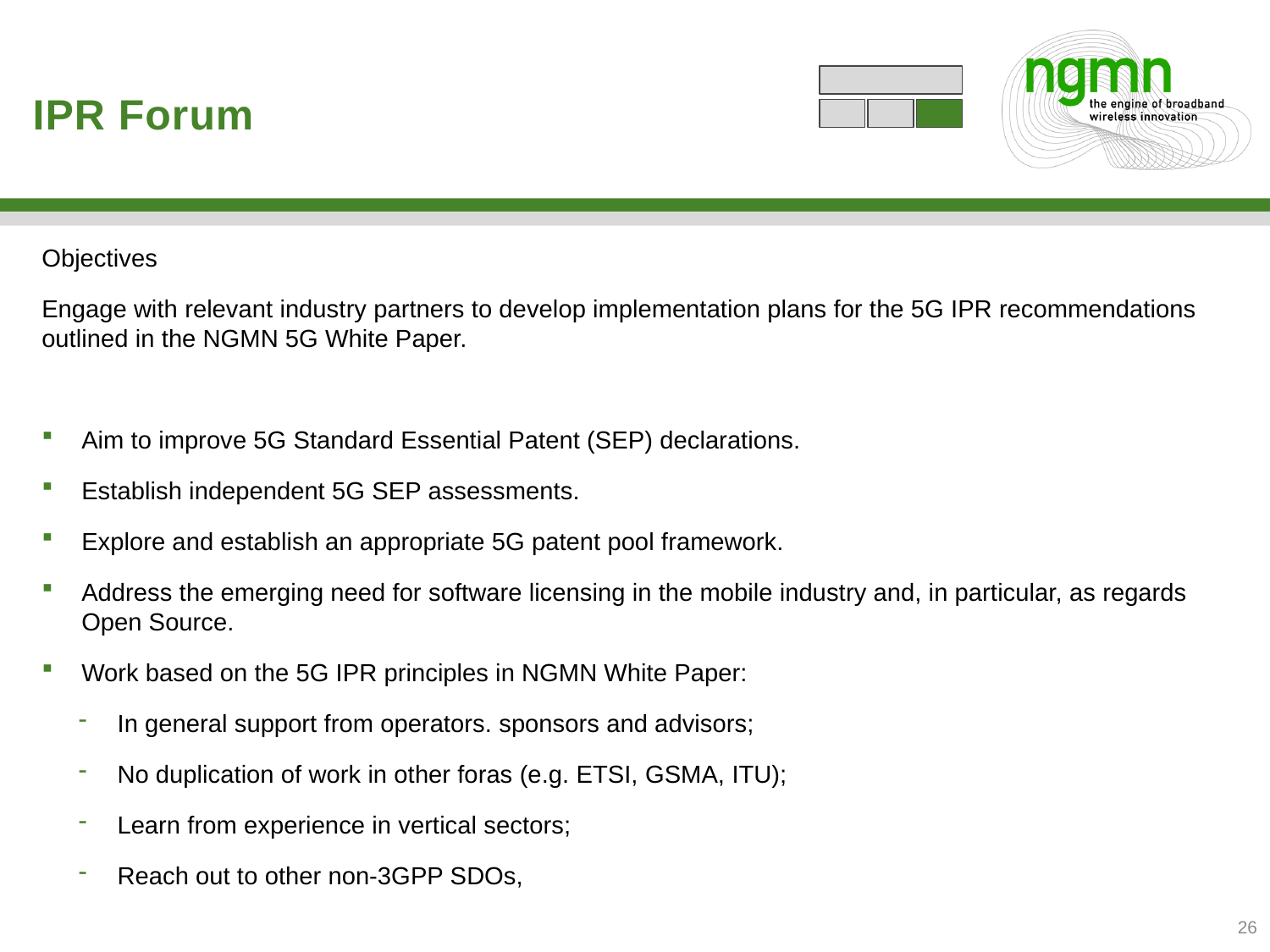

# IPR Forum

Objectives
Engage with relevant industry partners to develop implementation plans for the 5G IPR recommendations outlined in the NGMN 5G White Paper.

Aim to improve 5G Standard Essential Patent (SEP) declarations.
Establish independent 5G SEP assessments.
Explore and establish an appropriate 5G patent pool framework.
Address the emerging need for software licensing in the mobile industry and, in particular, as regards Open Source.
Work based on the 5G IPR principles in NGMN White Paper:
In general support from operators. sponsors and advisors;
No duplication of work in other foras (e.g. ETSI, GSMA, ITU);
Learn from experience in vertical sectors;
Reach out to other non-3GPP SDOs,

26